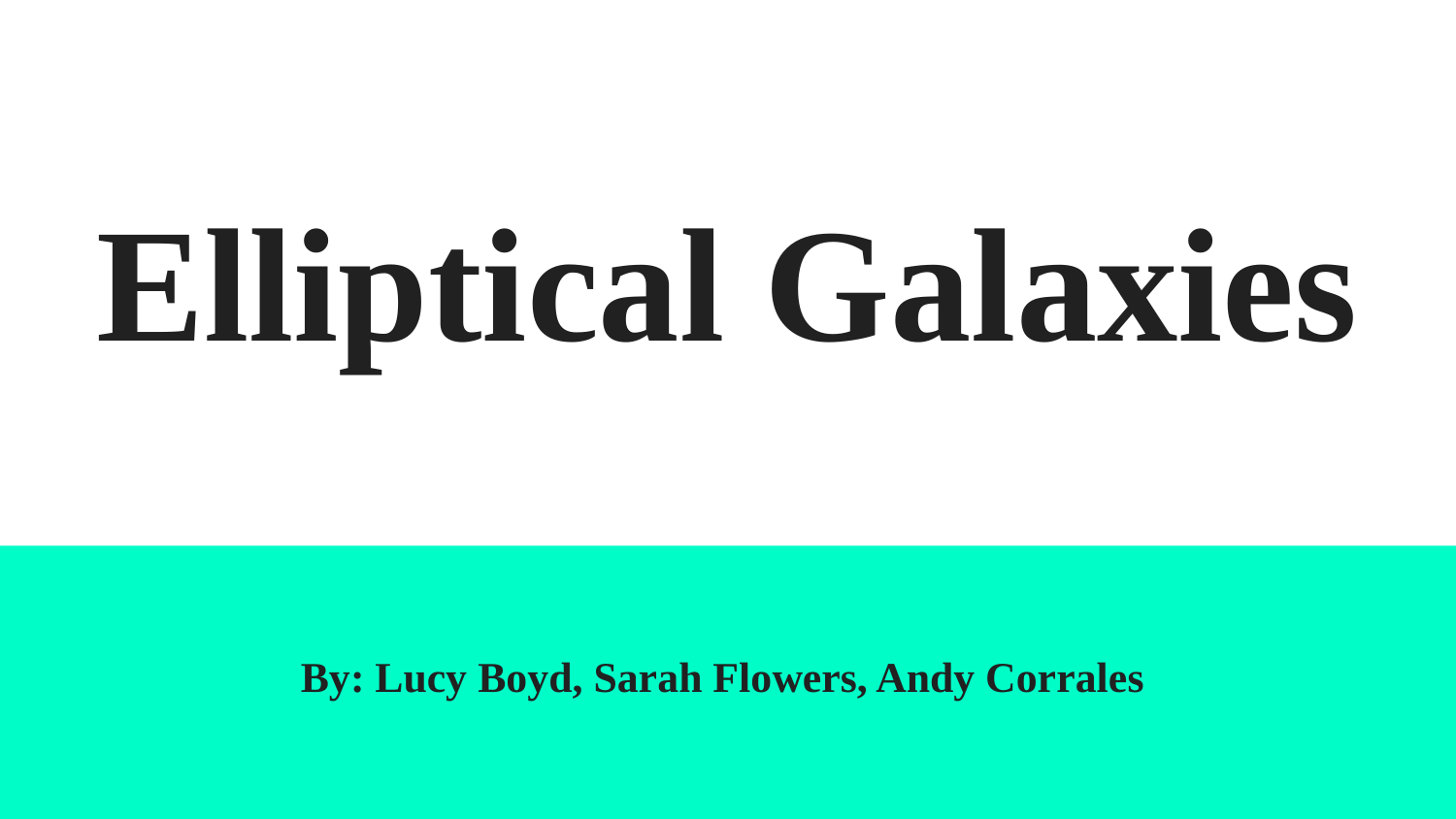

# Elliptical Galaxies
By: Lucy Boyd, Sarah Flowers, Andy Corrales